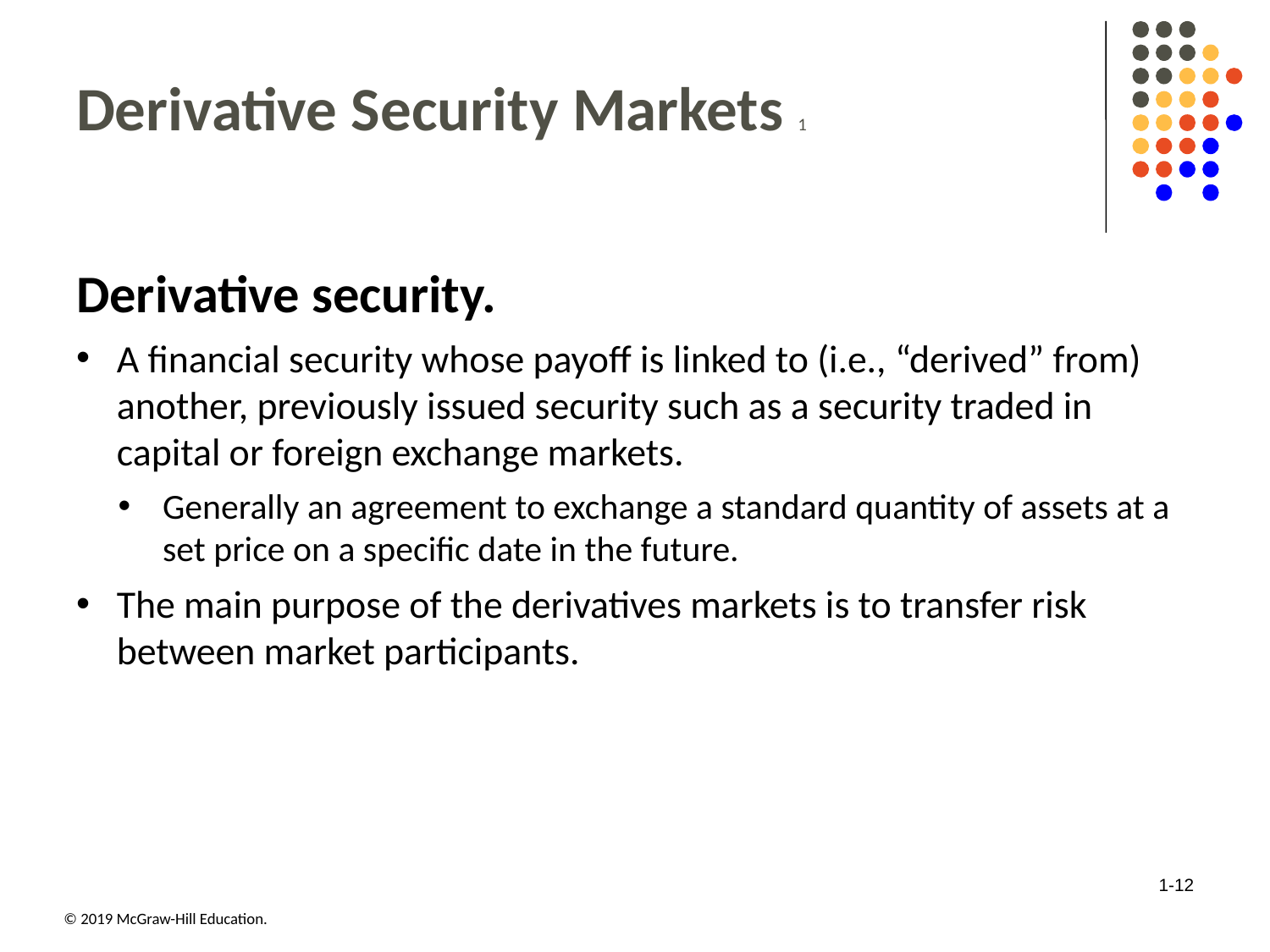

# Derivative Security Markets 1
Derivative security.
A financial security whose payoff is linked to (i.e., “derived” from) another, previously issued security such as a security traded in capital or foreign exchange markets.
Generally an agreement to exchange a standard quantity of assets at a set price on a specific date in the future.
The main purpose of the derivatives markets is to transfer risk between market participants.
1-12